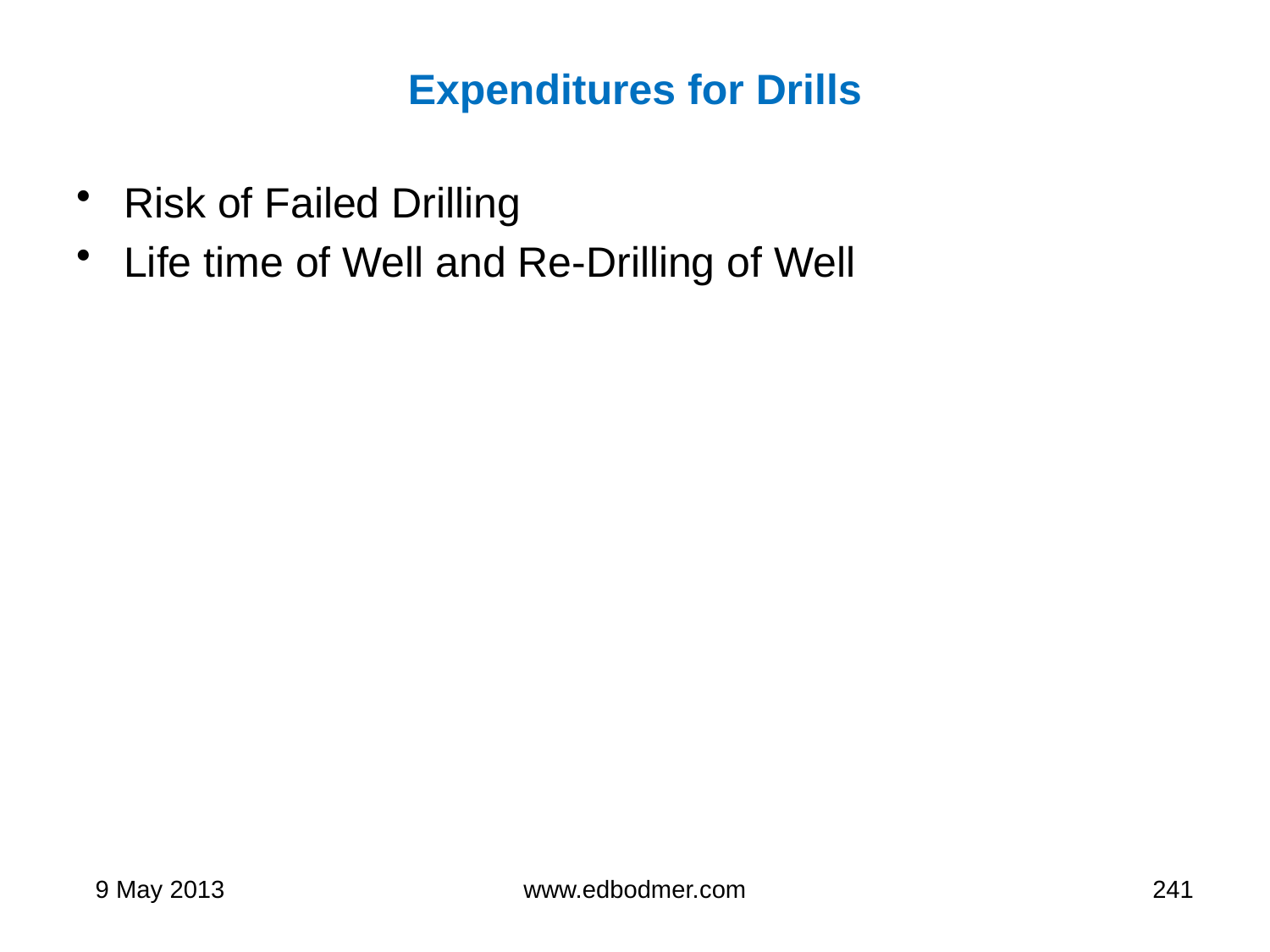

# Expenditures for Drills
Risk of Failed Drilling
Life time of Well and Re-Drilling of Well
9 May 2013
www.edbodmer.com
241